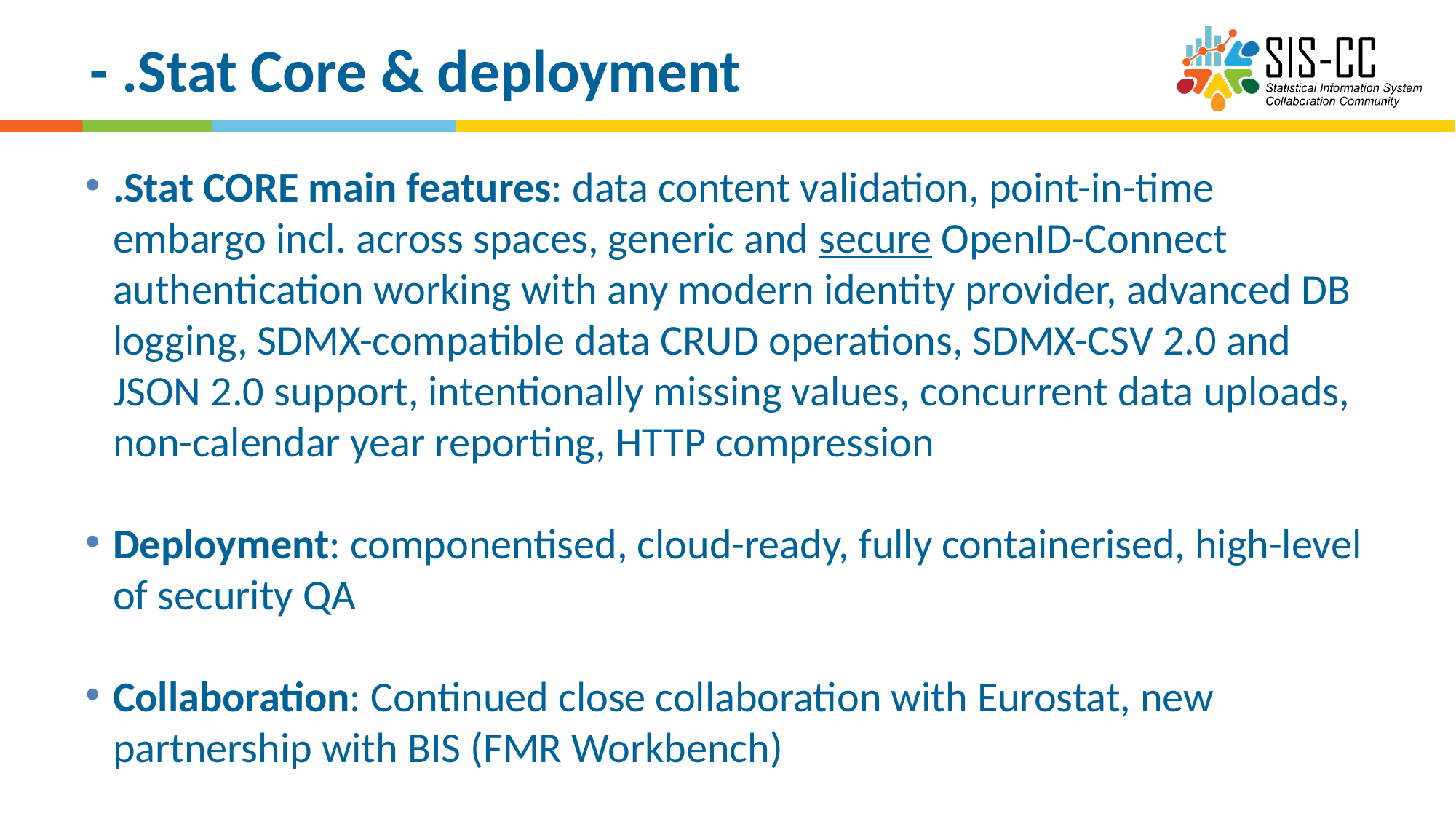

# - .Stat Core & deployment
.Stat CORE main features: data content validation, point-in-time embargo incl. across spaces, generic and secure OpenID-Connect authentication working with any modern identity provider, advanced DB logging, SDMX-compatible data CRUD operations, SDMX-CSV 2.0 and JSON 2.0 support, intentionally missing values, concurrent data uploads, non-calendar year reporting, HTTP compression

Deployment: componentised, cloud-ready, fully containerised, high-level of security QA

Collaboration: Continued close collaboration with Eurostat, new partnership with BIS (FMR Workbench)